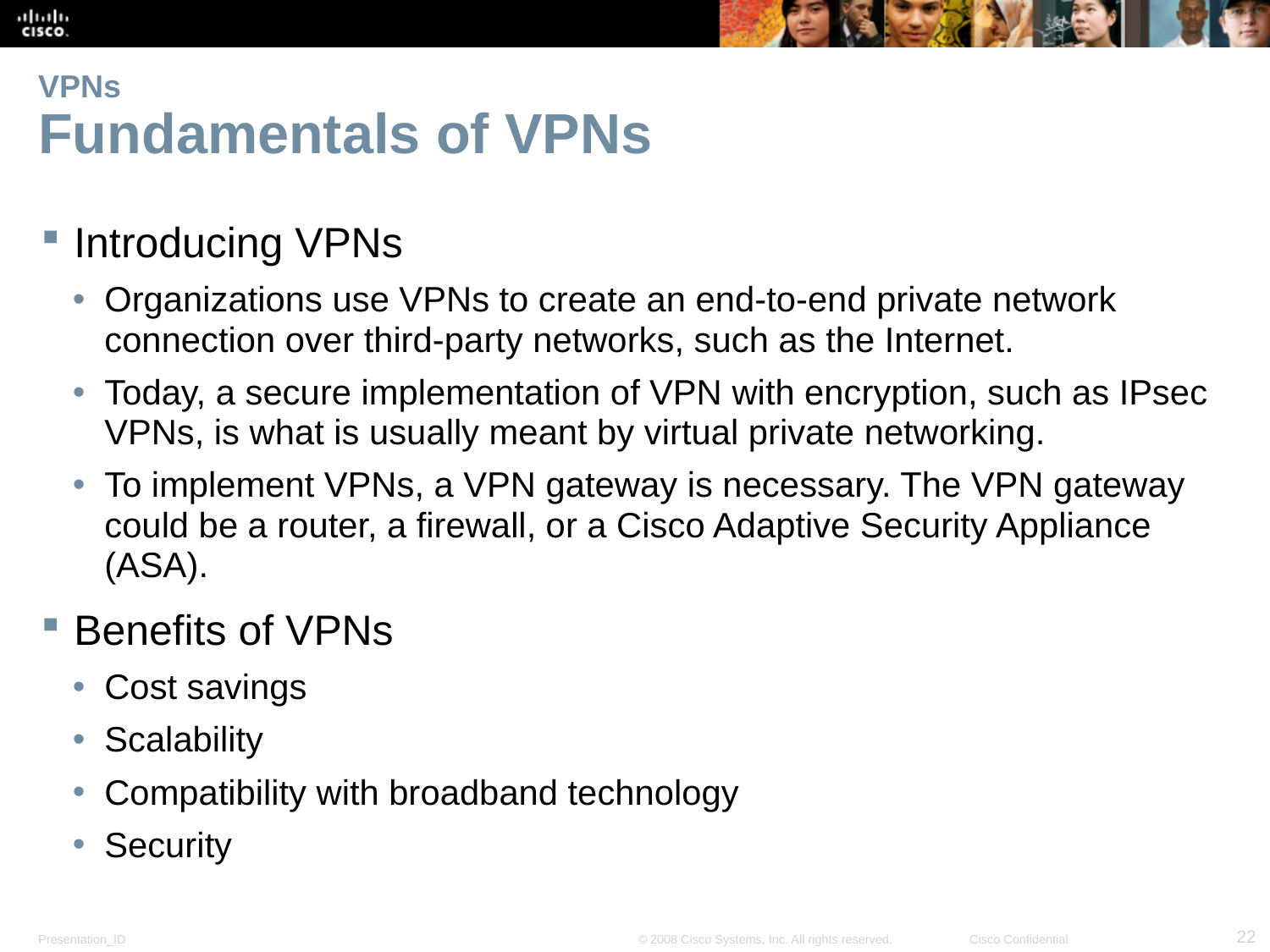

# VPNs Fundamentals of VPNs
Introducing VPNs
Organizations use VPNs to create an end-to-end private network connection over third-party networks, such as the Internet.
Today, a secure implementation of VPN with encryption, such as IPsec VPNs, is what is usually meant by virtual private networking.
To implement VPNs, a VPN gateway is necessary. The VPN gateway could be a router, a firewall, or a Cisco Adaptive Security Appliance (ASA).
Benefits of VPNs
Cost savings
Scalability
Compatibility with broadband technology
Security